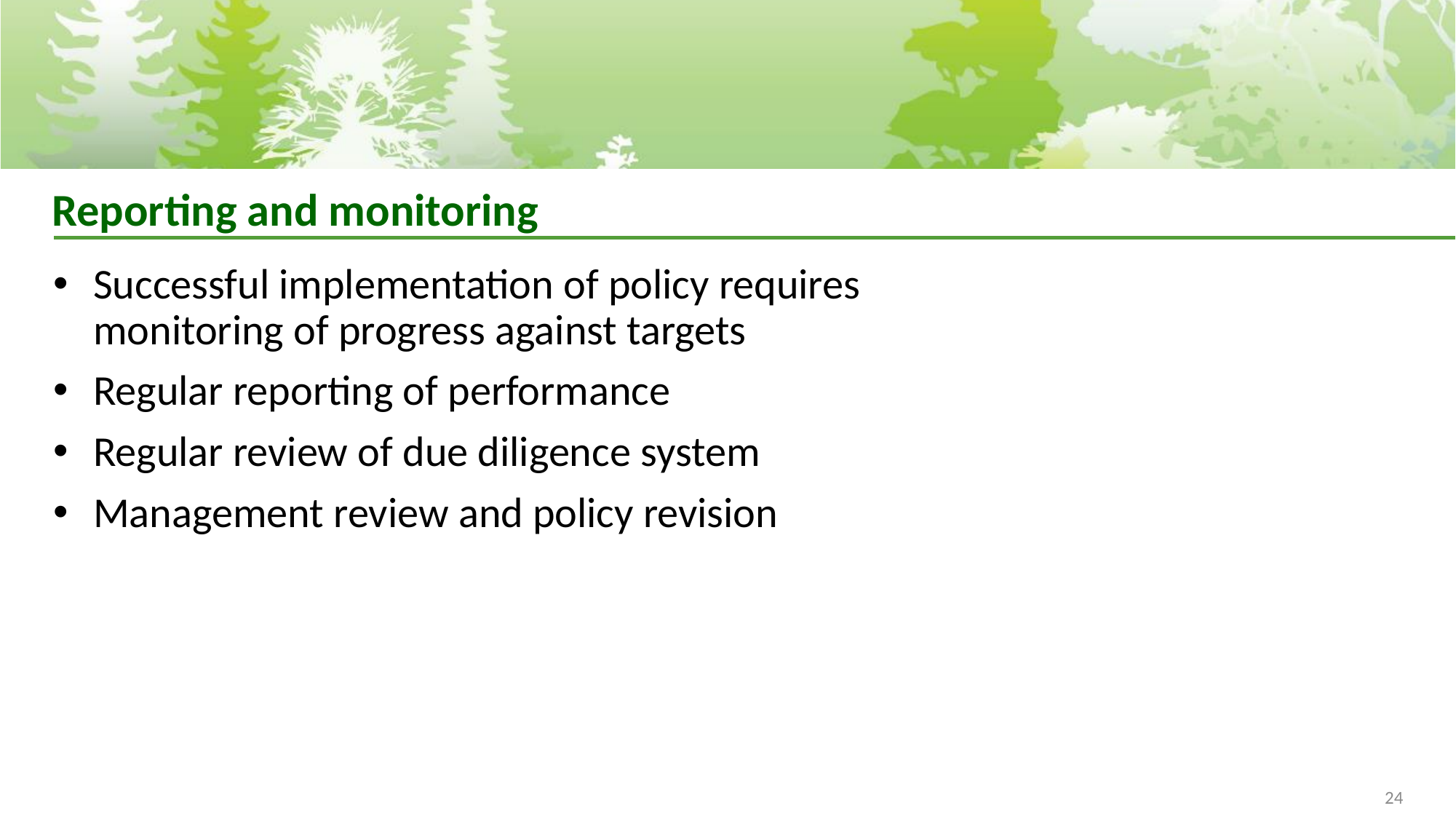

# Reporting and monitoring
Successful implementation of policy requires monitoring of progress against targets
Regular reporting of performance
Regular review of due diligence system
Management review and policy revision
24